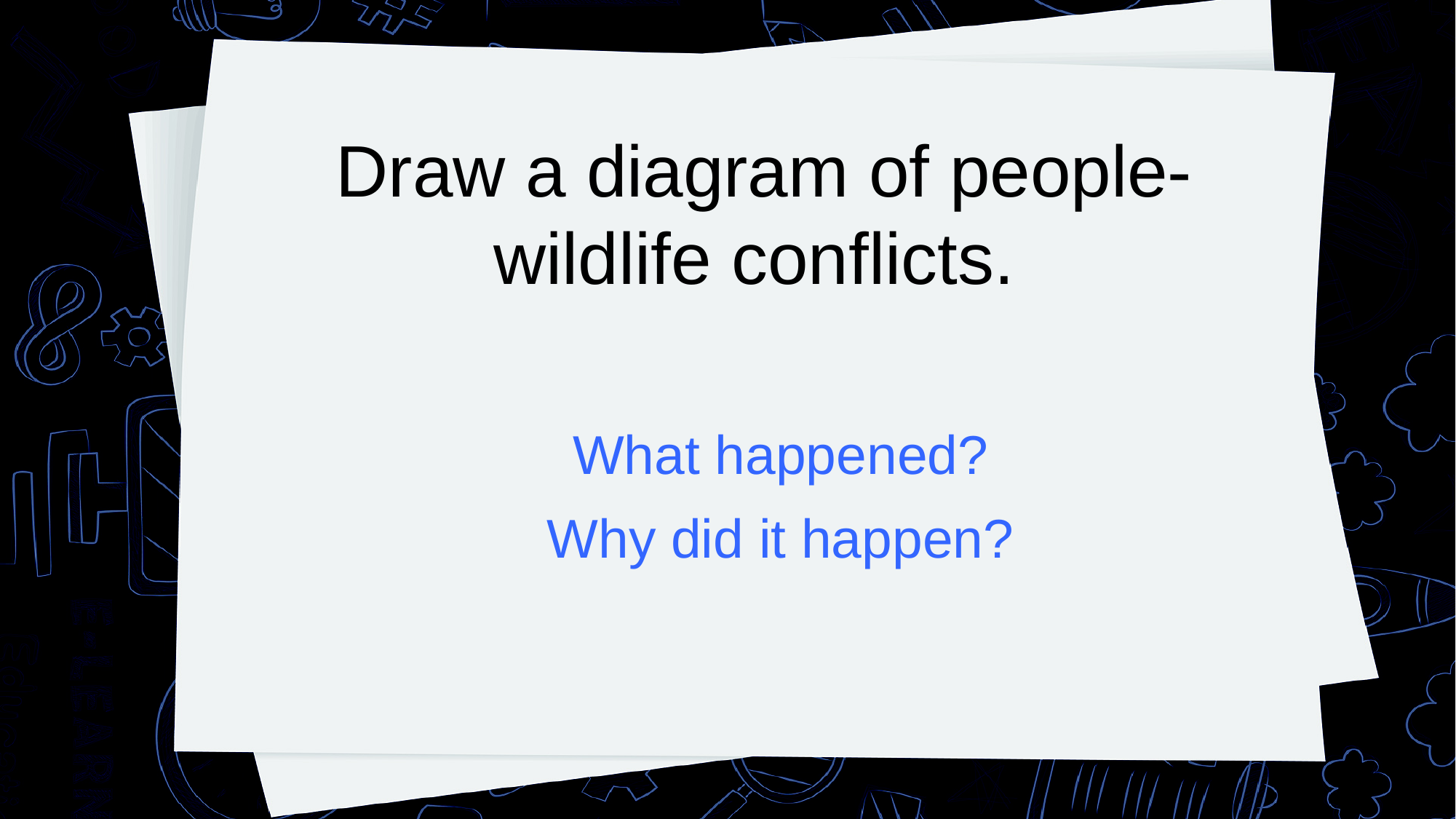

Draw a diagram of people-wildlife conflicts.
What happened?
Why did it happen?